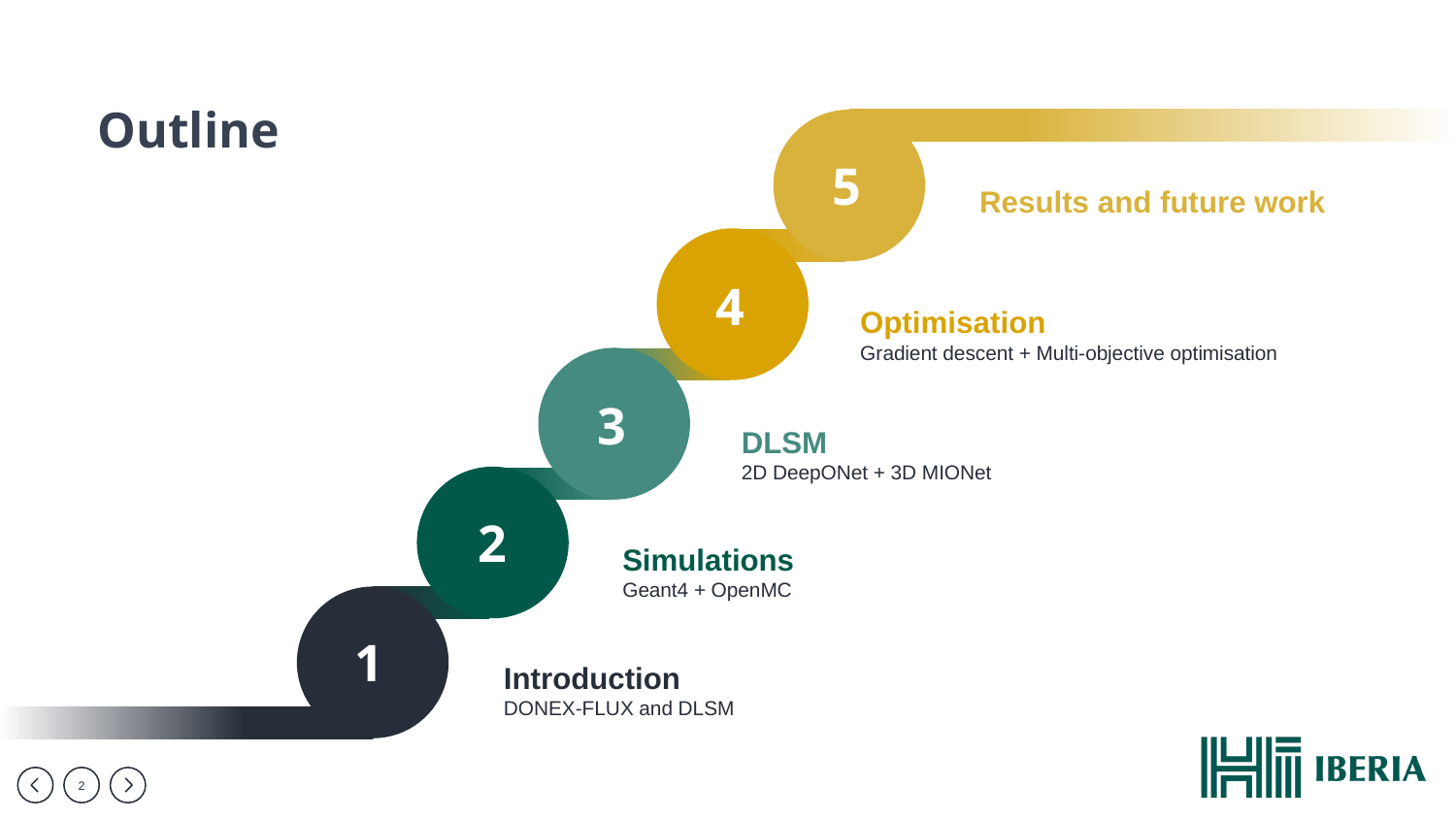

Outline

5
Results and future work

4
Optimisation
Gradient descent + Multi-objective optimisation

3
DLSM
2D DeepONet + 3D MIONet

2
Simulations
Geant4 + OpenMC

1
Introduction
DONEX-FLUX and DLSM